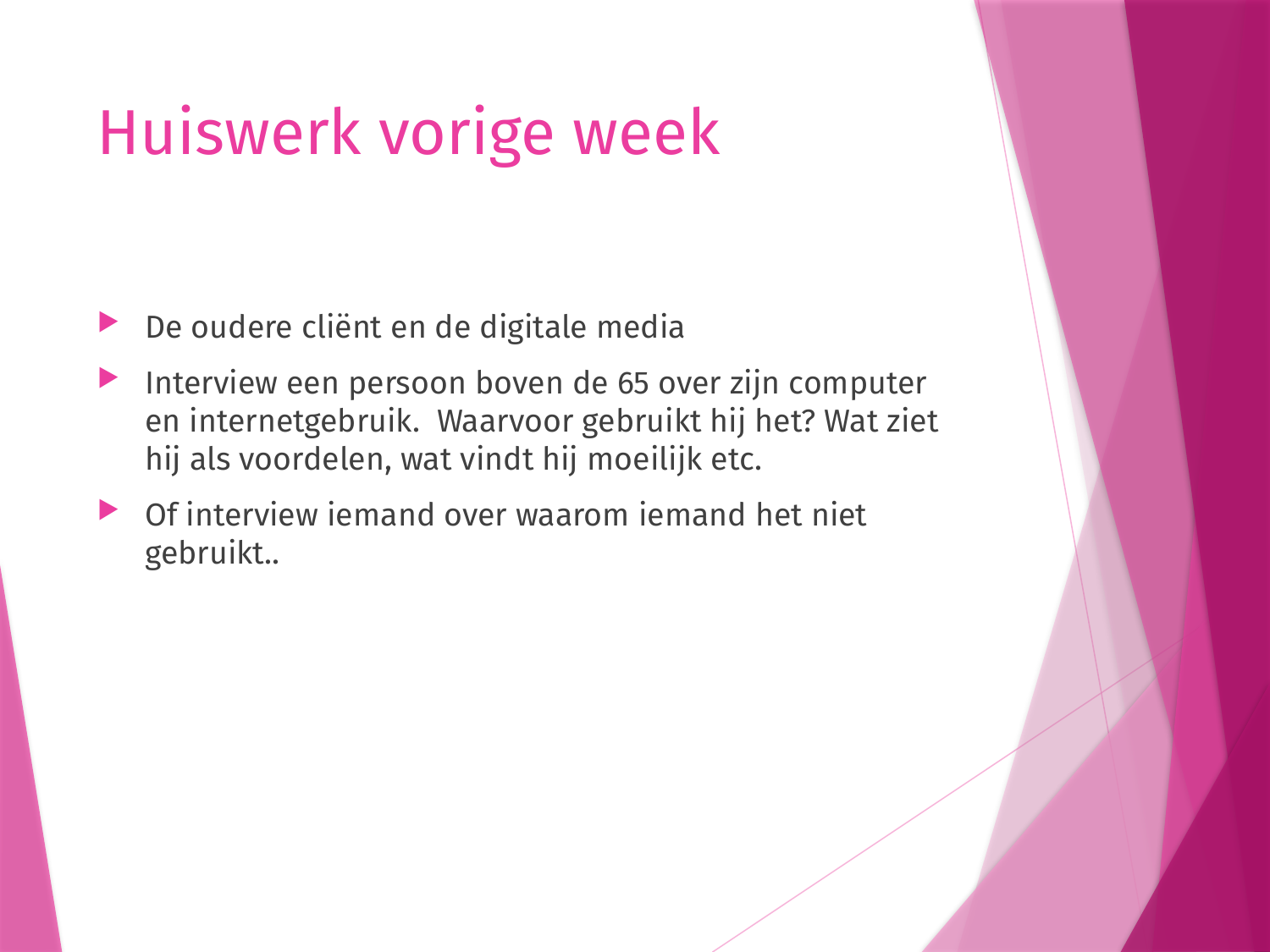

# Huiswerk vorige week
De oudere cliënt en de digitale media
Interview een persoon boven de 65 over zijn computer en internetgebruik.  Waarvoor gebruikt hij het? Wat ziet hij als voordelen, wat vindt hij moeilijk etc.
Of interview iemand over waarom iemand het niet gebruikt..